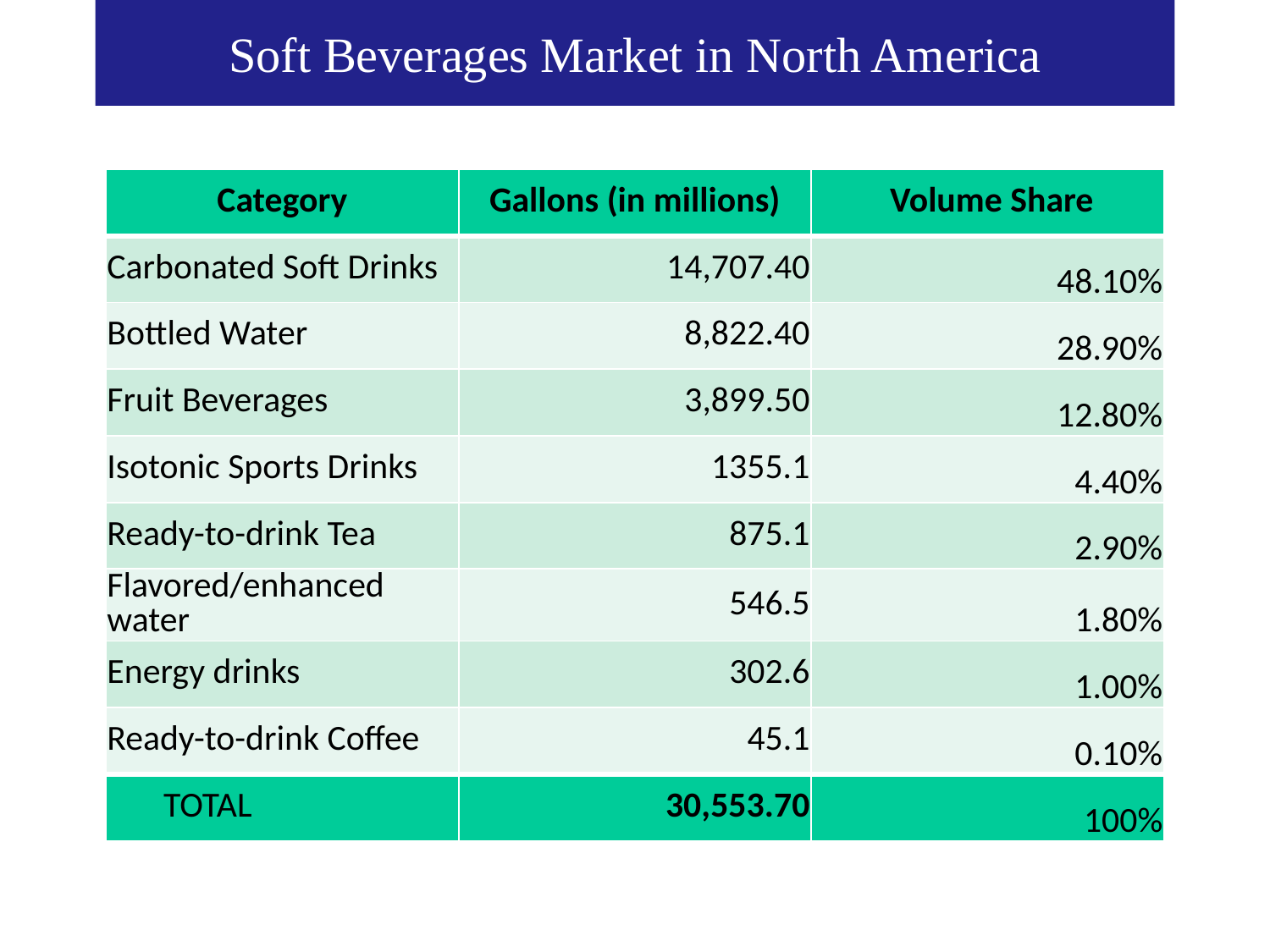

# Soft Beverages Market in North America
| Category | Gallons (in millions) | Volume Share |
| --- | --- | --- |
| Carbonated Soft Drinks | 14,707.40 | 48.10% |
| Bottled Water | 8,822.40 | 28.90% |
| Fruit Beverages | 3,899.50 | 12.80% |
| Isotonic Sports Drinks | 1355.1 | 4.40% |
| Ready-to-drink Tea | 875.1 | 2.90% |
| Flavored/enhanced water | 546.5 | 1.80% |
| Energy drinks | 302.6 | 1.00% |
| Ready-to-drink Coffee | 45.1 | 0.10% |
| TOTAL | 30,553.70 | 100% |